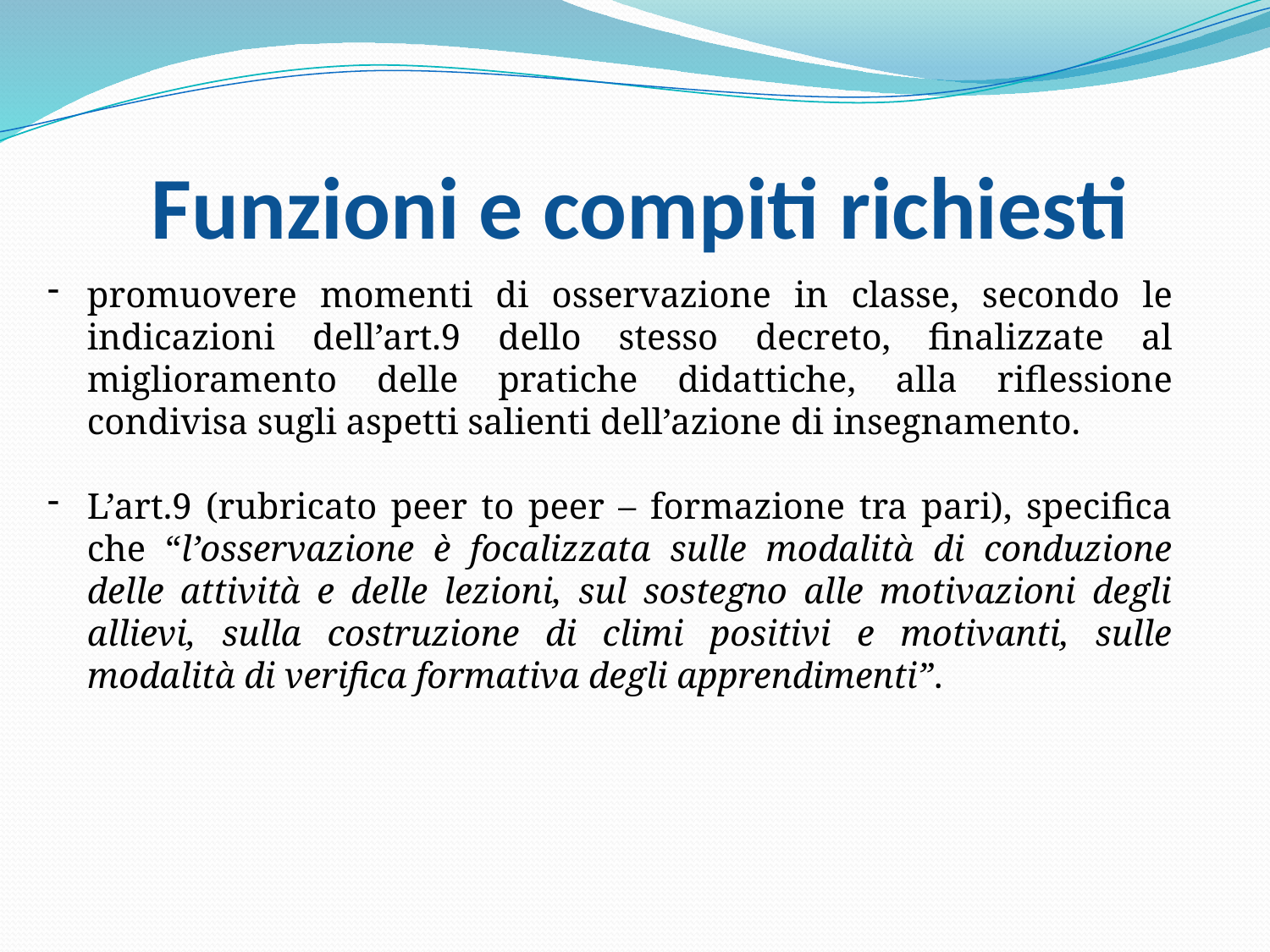

# Funzioni e compiti richiesti
promuovere momenti di osservazione in classe, secondo le indicazioni dell’art.9 dello stesso decreto, finalizzate al miglioramento delle pratiche didattiche, alla riflessione condivisa sugli aspetti salienti dell’azione di insegnamento.

L’art.9 (rubricato peer to peer – formazione tra pari), specifica che “l’osservazione è focalizzata sulle modalità di conduzione delle attività e delle lezioni, sul sostegno alle motivazioni degli allievi, sulla costruzione di climi positivi e motivanti, sulle modalità di verifica formativa degli apprendimenti”.